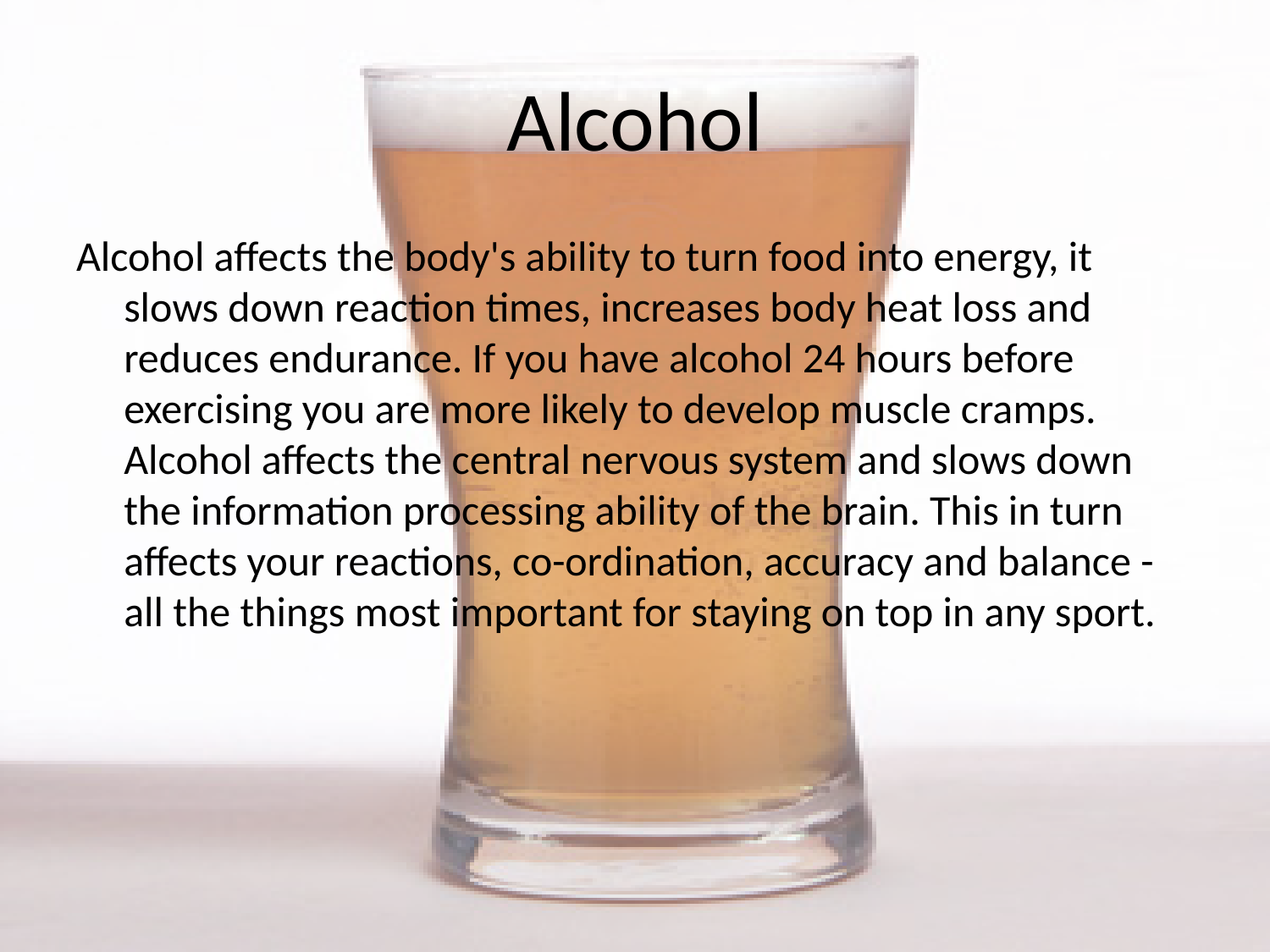

# Alcohol
Alcohol affects the body's ability to turn food into energy, it slows down reaction times, increases body heat loss and reduces endurance. If you have alcohol 24 hours before exercising you are more likely to develop muscle cramps. Alcohol affects the central nervous system and slows down the information processing ability of the brain. This in turn affects your reactions, co-ordination, accuracy and balance - all the things most important for staying on top in any sport.